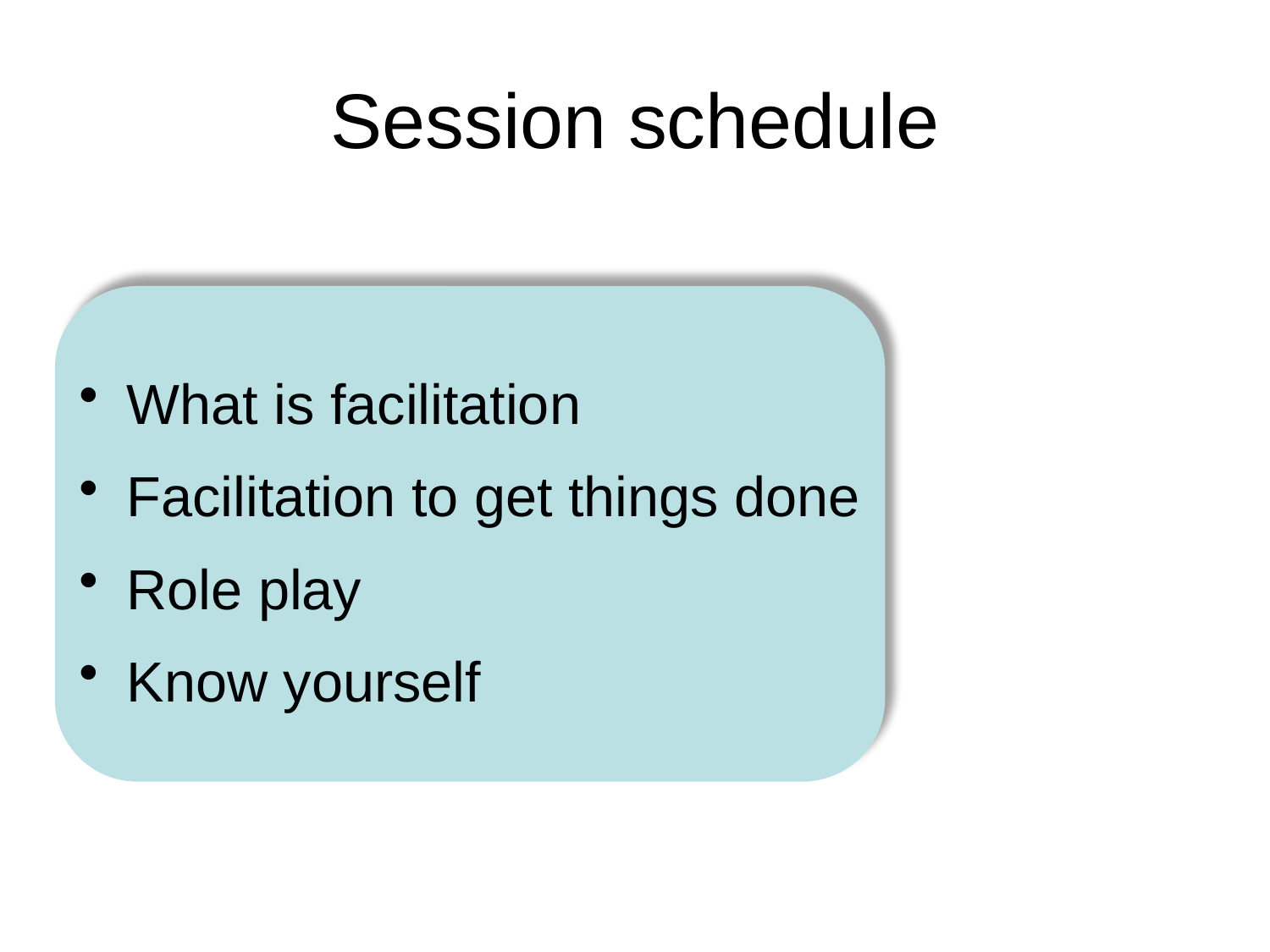

# Session schedule
What is facilitation
Facilitation to get things done
Role play
Know yourself